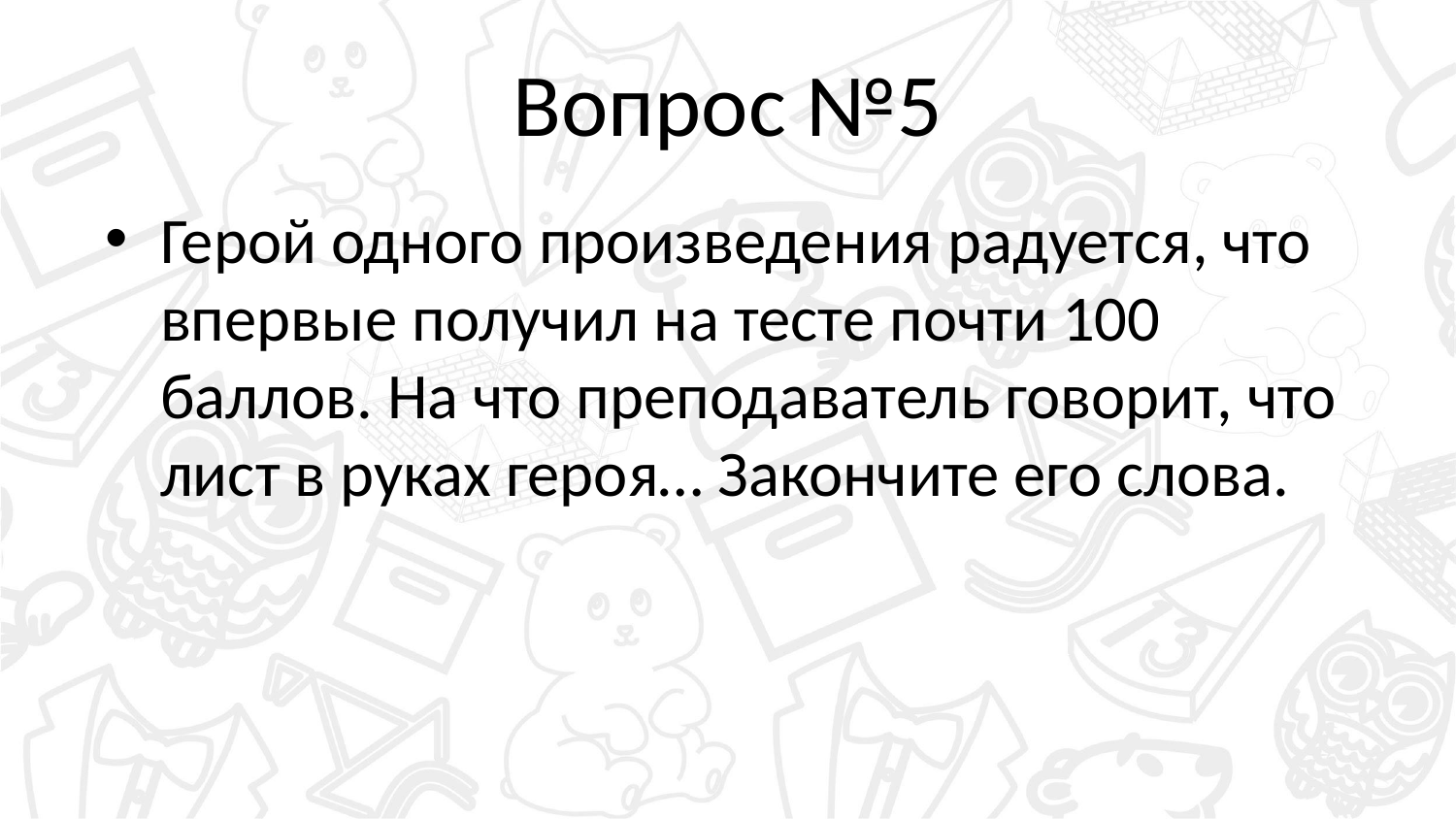

# Вопрос №5
Герой одного произведения радуется, что впервые получил на тесте почти 100 баллов. На что преподаватель говорит, что лист в руках героя… Закончите его слова.